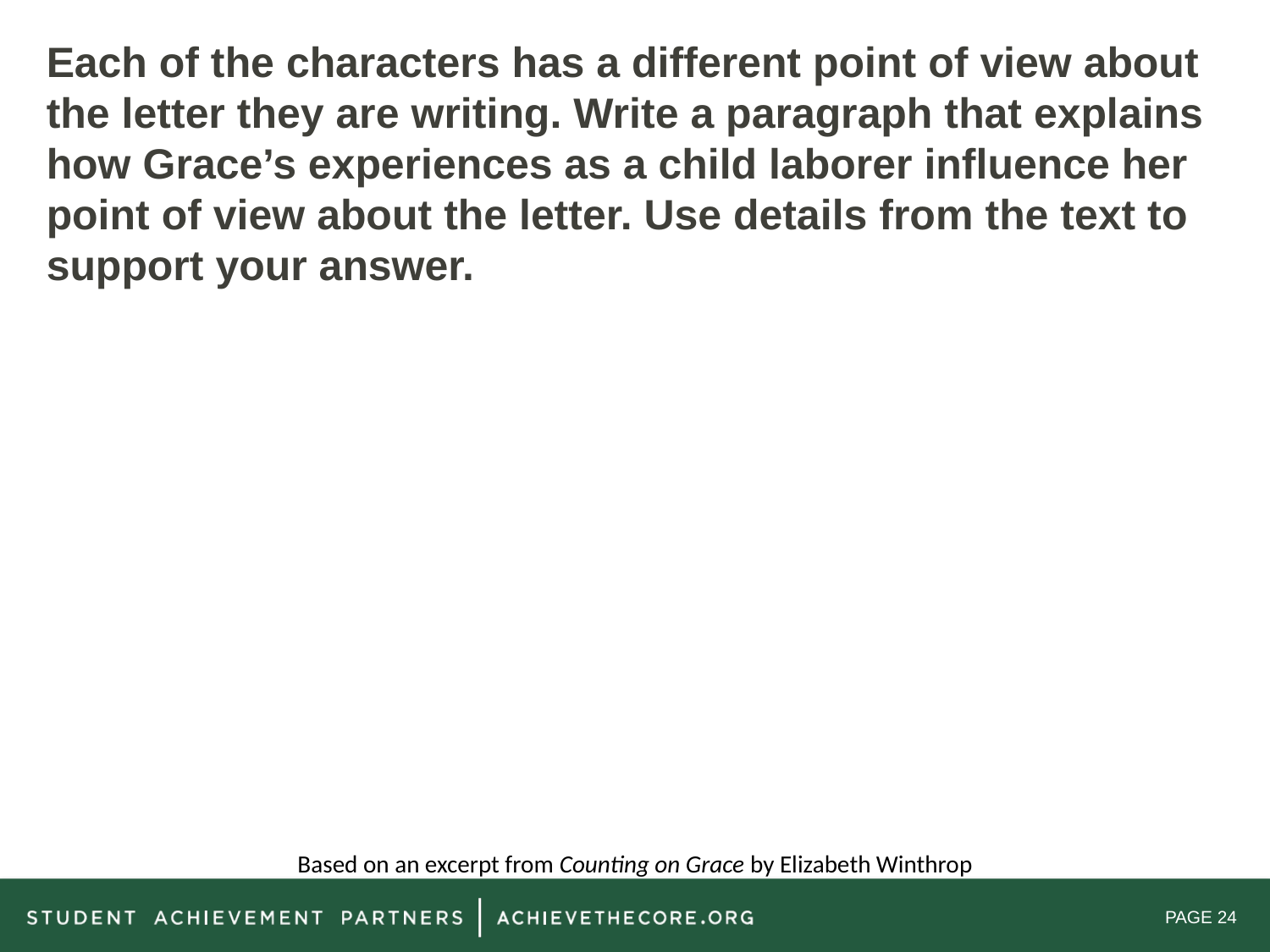

Each of the characters has a different point of view about the letter they are writing. Write a paragraph that explains how Grace’s experiences as a child laborer influence her point of view about the letter. Use details from the text to support your answer.

Based on an excerpt from Counting on Grace by Elizabeth Winthrop